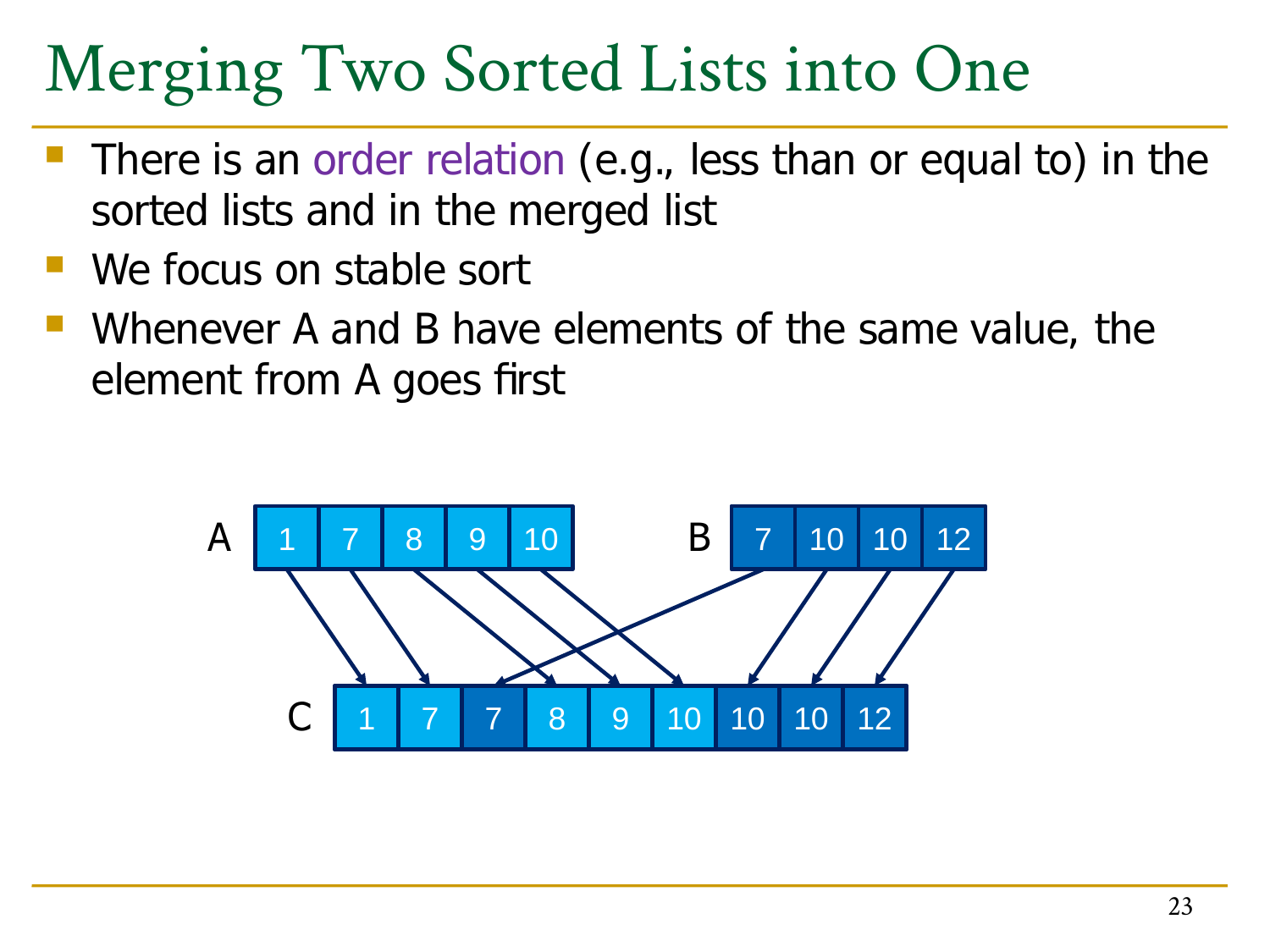

# Merging Two Sorted Lists into One
There is an order relation (e.g., less than or equal to) in the sorted lists and in the merged list
We focus on stable sort
Whenever A and B have elements of the same value, the element from A goes first
A
1
7
8
9
10
B
7
10
10
12
C
1
7
7
8
9
10
10
10
12
1
7
7
8
9
10
10
10
12
23